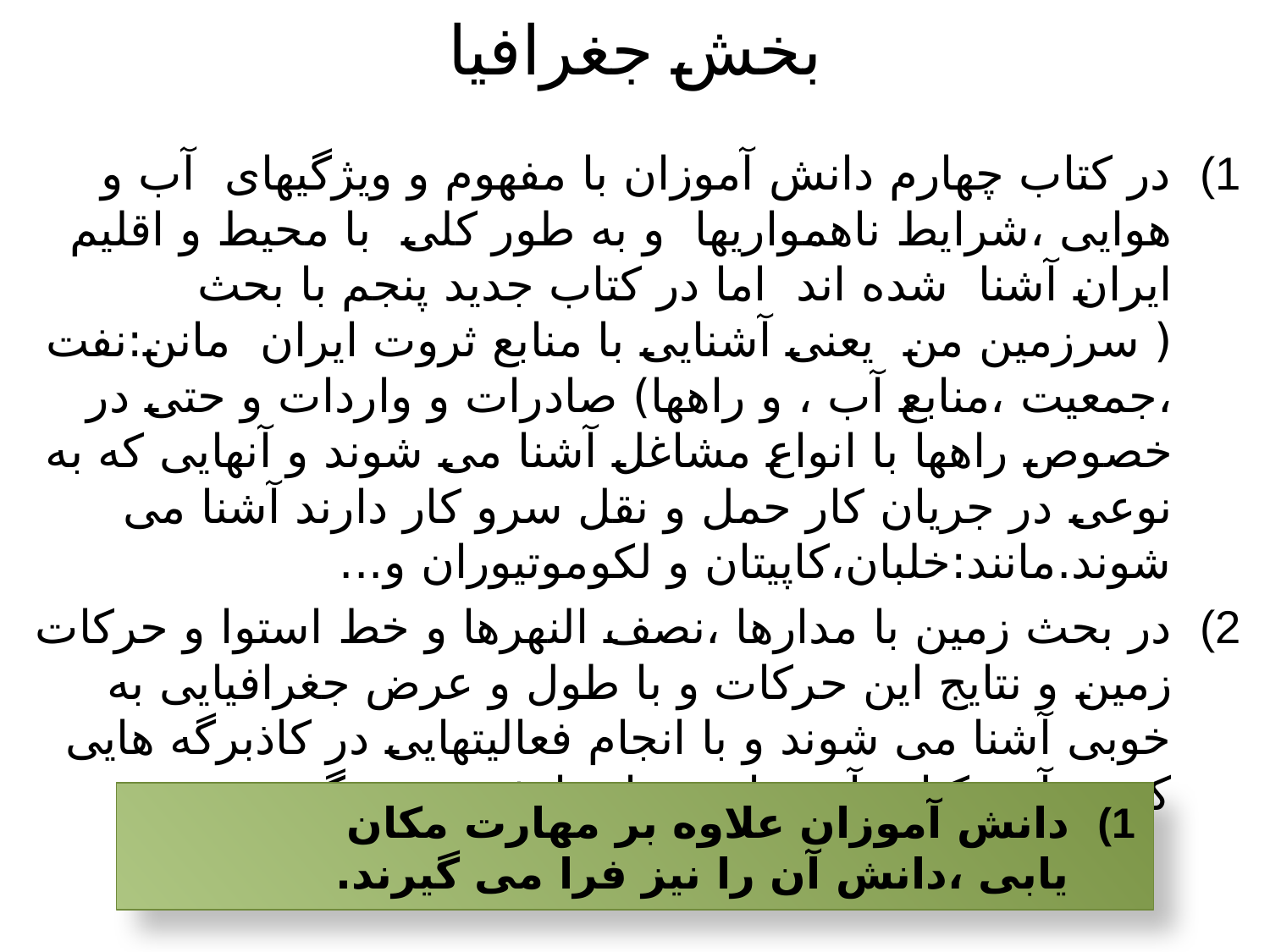

# بخش جغرافیا
در کتاب چهارم دانش آموزان با مفهوم و ویژگیهای  آب و هوایی ،شرایط ناهمواریها  و به طور کلی  با محیط و اقلیم ایران آشنا  شده اند  اما در کتاب جدید پنجم با بحث ( سرزمین من  یعنی آشنایی با منابع ثروت ایران  مانن:نفت ،جمعیت ،منابع آب ، و راهها) صادرات و واردات و حتی در خصوص راهها با انواع مشاغل آشنا می شوند و آنهایی که به نوعی در جریان کار حمل و نقل سرو کار دارند آشنا می شوند.مانند:خلبان،کاپیتان و لکوموتیوران و...
در بحث زمین با مدارها ،نصف النهرها و خط استوا و حرکات زمین و نتایج این حرکات و با طول و عرض جغرافیایی به خوبی آشنا می شوند و با انجام فعالیتهایی در کاذبرگه هایی که در آخر کتاب آمده این مهارتها تثبیت می گردد.
دانش آموزان علاوه بر مهارت مکان یابی ،دانش آن را نیز فرا می گیرند.